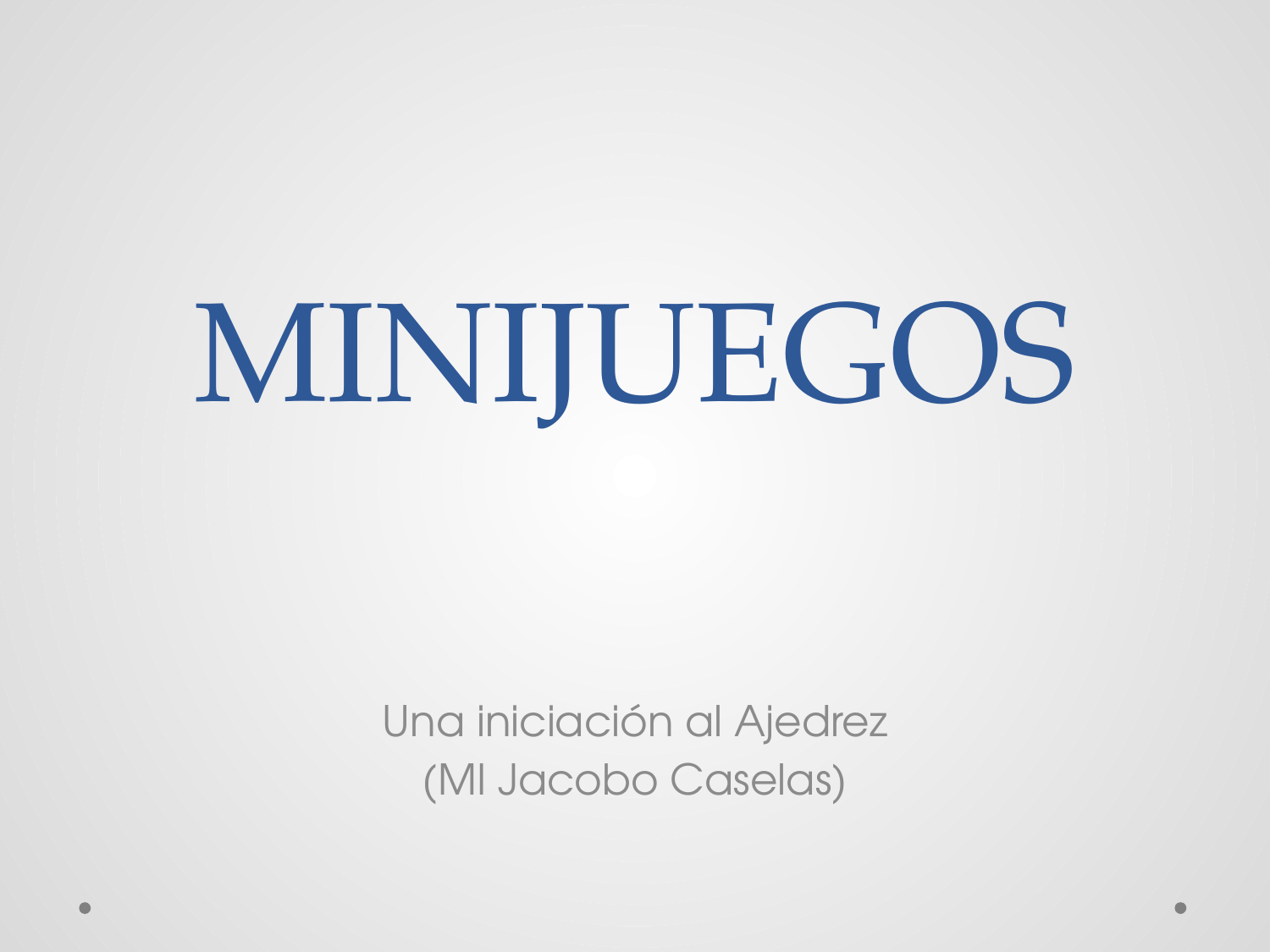

# MINIJUEGOS
Una iniciación al Ajedrez
(MI Jacobo Caselas)